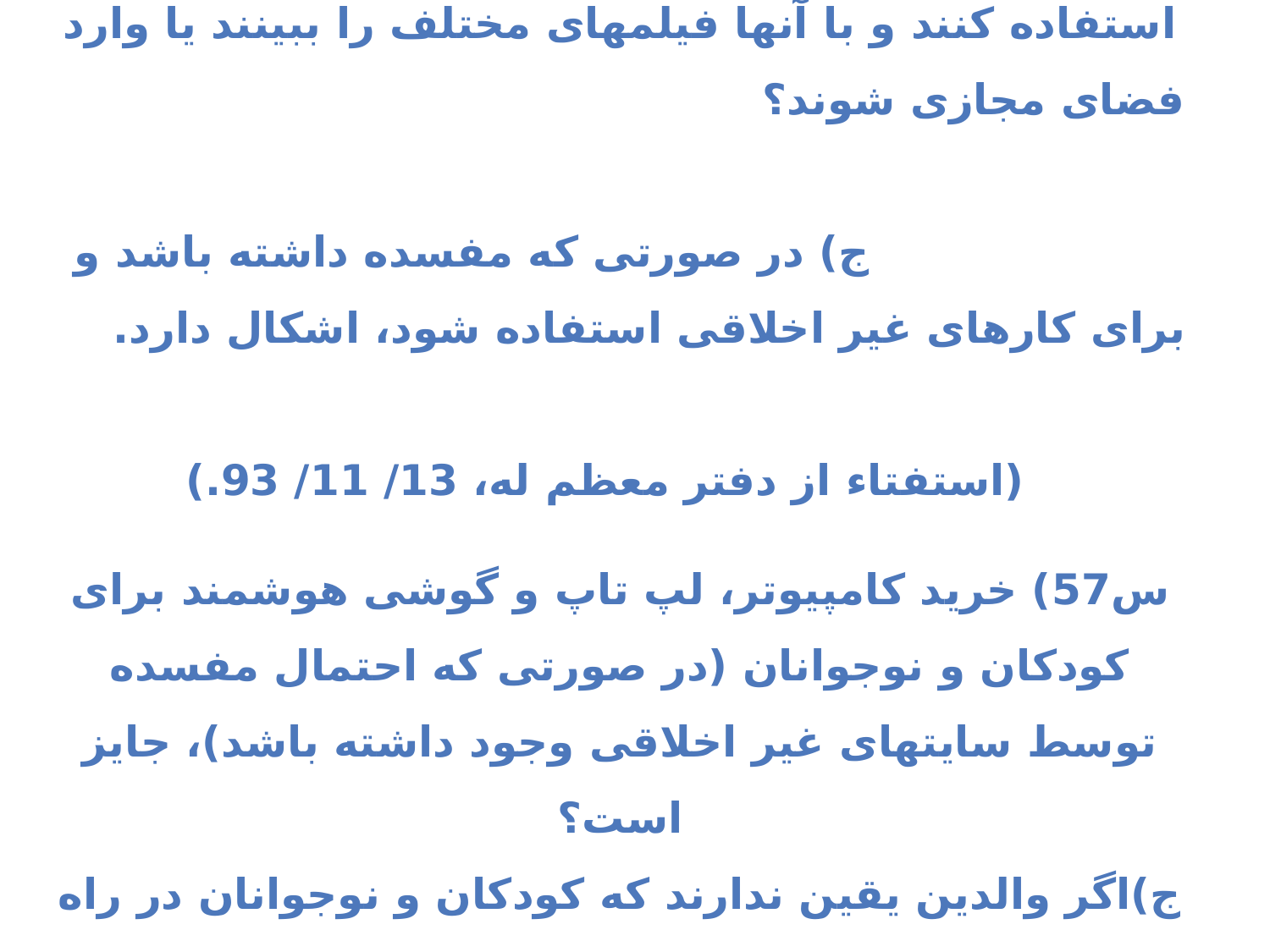

س56) آیا کودکان می توانند از رایانه و اینترنت استفاده کنند و با آنها فیلمهای مختلف را ببینند یا وارد فضای مجازی شوند؟                                                                                                                                                   ج) در صورتی که مفسده داشته باشد و برای کارهای غیر اخلاقی استفاده شود، اشکال دارد.
  (استفتاء از دفتر معظم له، 13/ 11/ 93.)

س57) خرید کامپیوتر، لپ تاپ و گوشی هوشمند برای کودکان و نوجوانان (در صورتی که احتمال مفسده توسط سایتهای غیر اخلاقی وجود داشته باشد)، جایز است؟
ج)اگر والدین یقین ندارند که کودکان و نوجوانان در راه حرام استفاده می کنند جایز است (استفتاءات جدید، 20/ 6/ 93.)